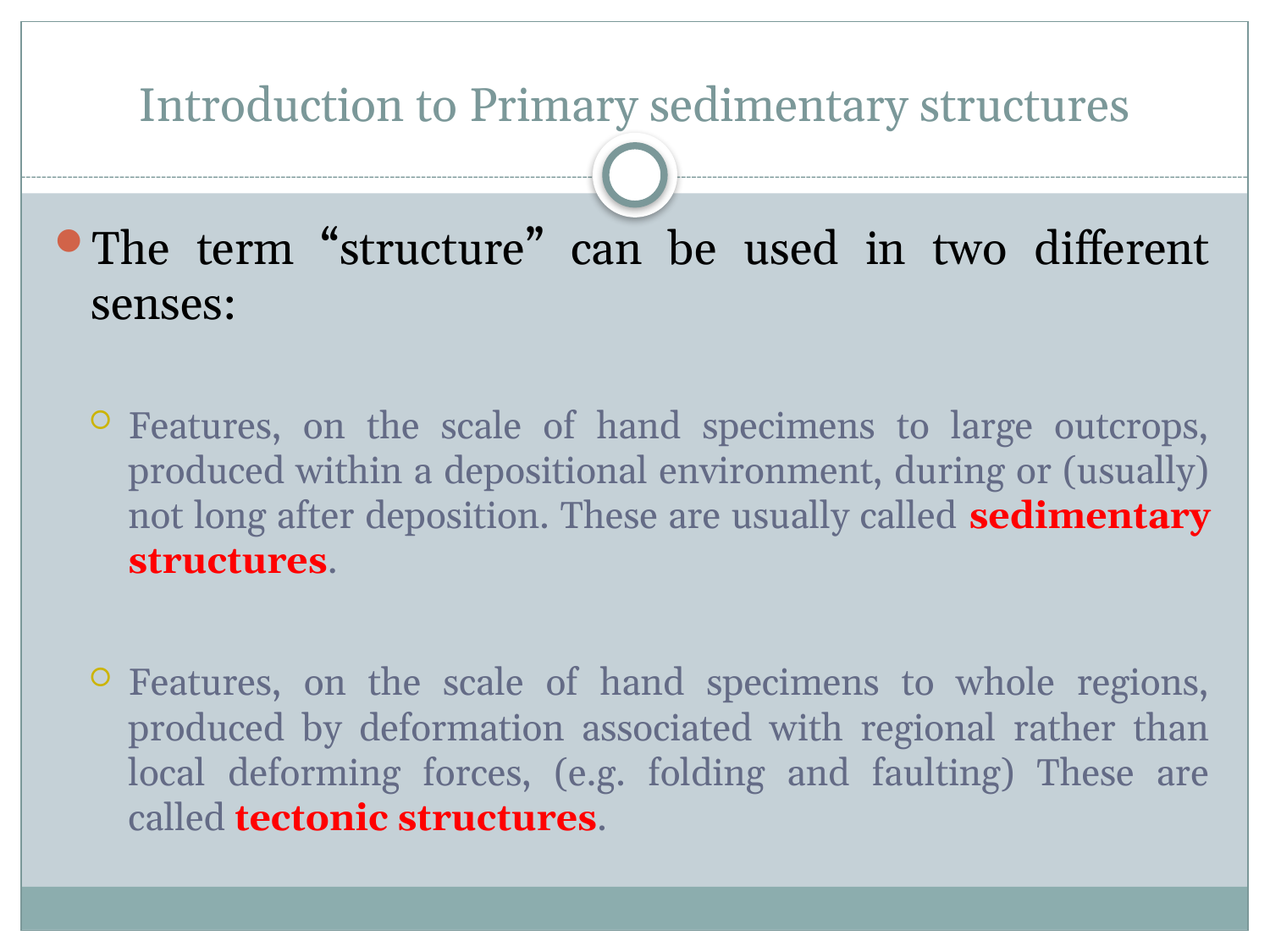

# Introduction to Primary sedimentary structures
The term “structure” can be used in two different senses:

Features, on the scale of hand specimens to large outcrops, produced within a depositional environment, during or (usually) not long after deposition. These are usually called sedimentary structures.

Features, on the scale of hand specimens to whole regions, produced by deformation associated with regional rather than local deforming forces, (e.g. folding and faulting) These are called tectonic structures.